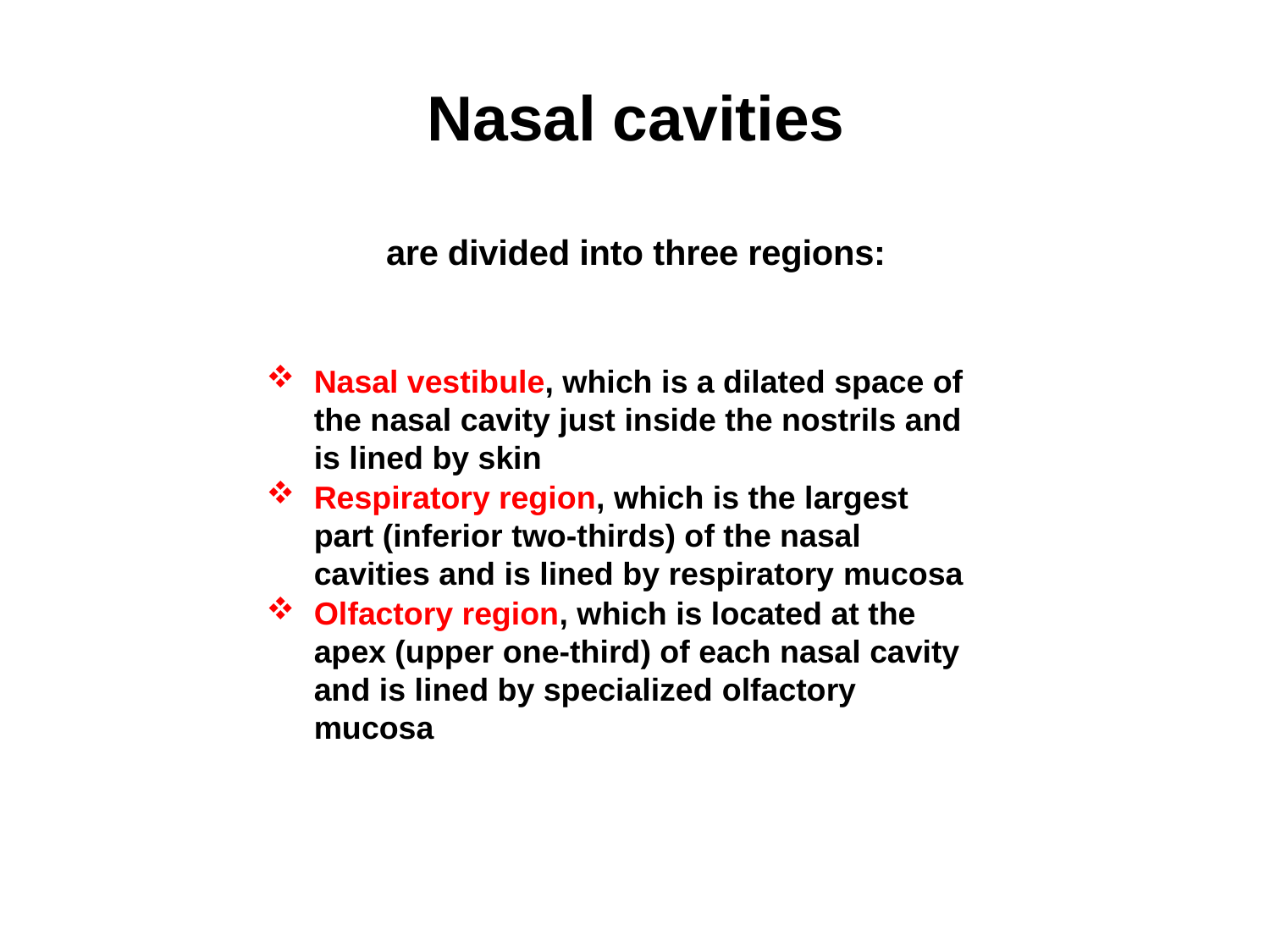

# Nasal cavities are divided into three regions:
Nasal vestibule, which is a dilated space of the nasal cavity just inside the nostrils and is lined by skin
Respiratory region, which is the largest part (inferior two-thirds) of the nasal cavities and is lined by respiratory mucosa
Olfactory region, which is located at the apex (upper one-third) of each nasal cavity and is lined by specialized olfactory mucosa